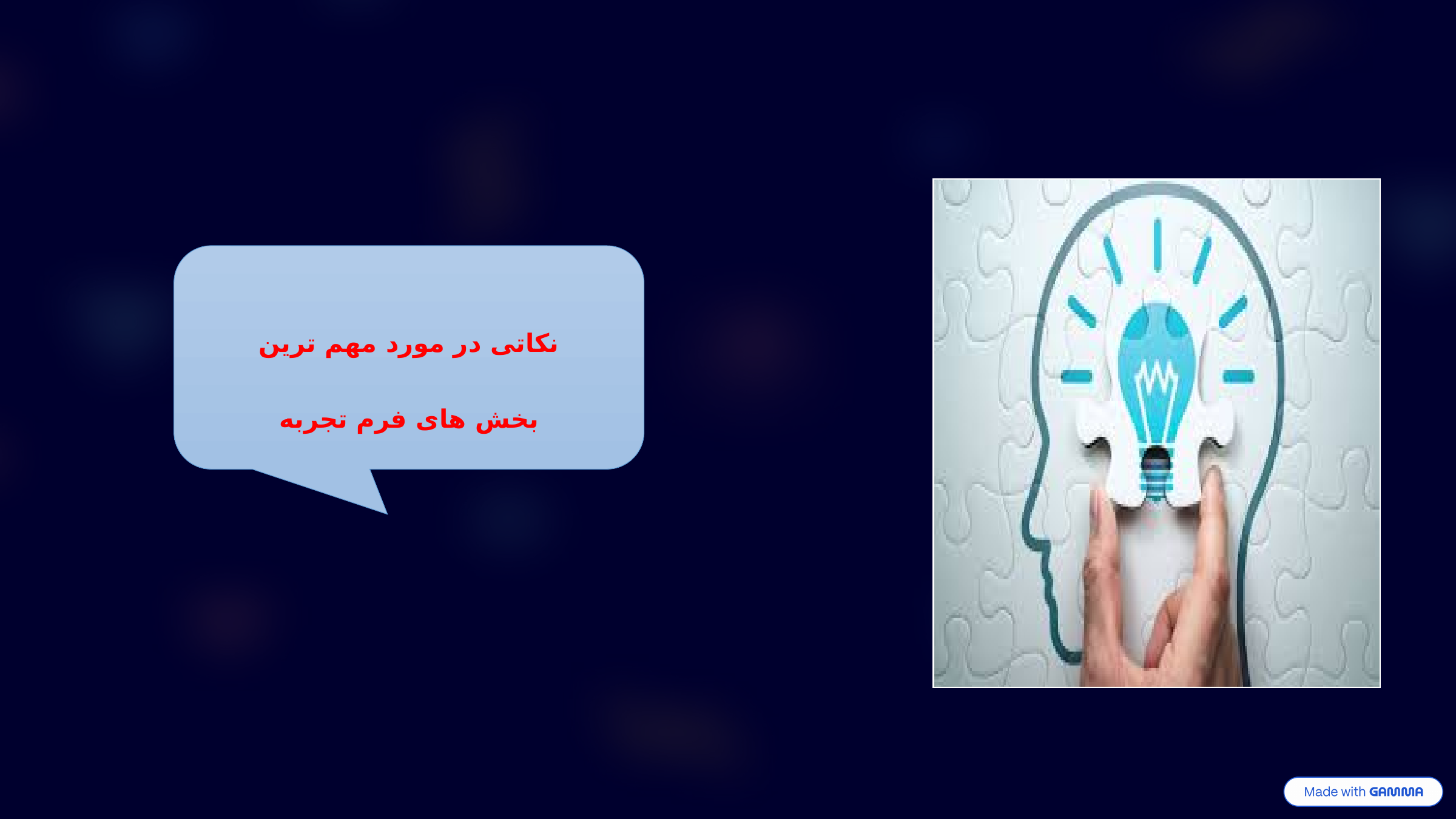

نکاتی در مورد مهم ترین
بخش های فرم تجربه